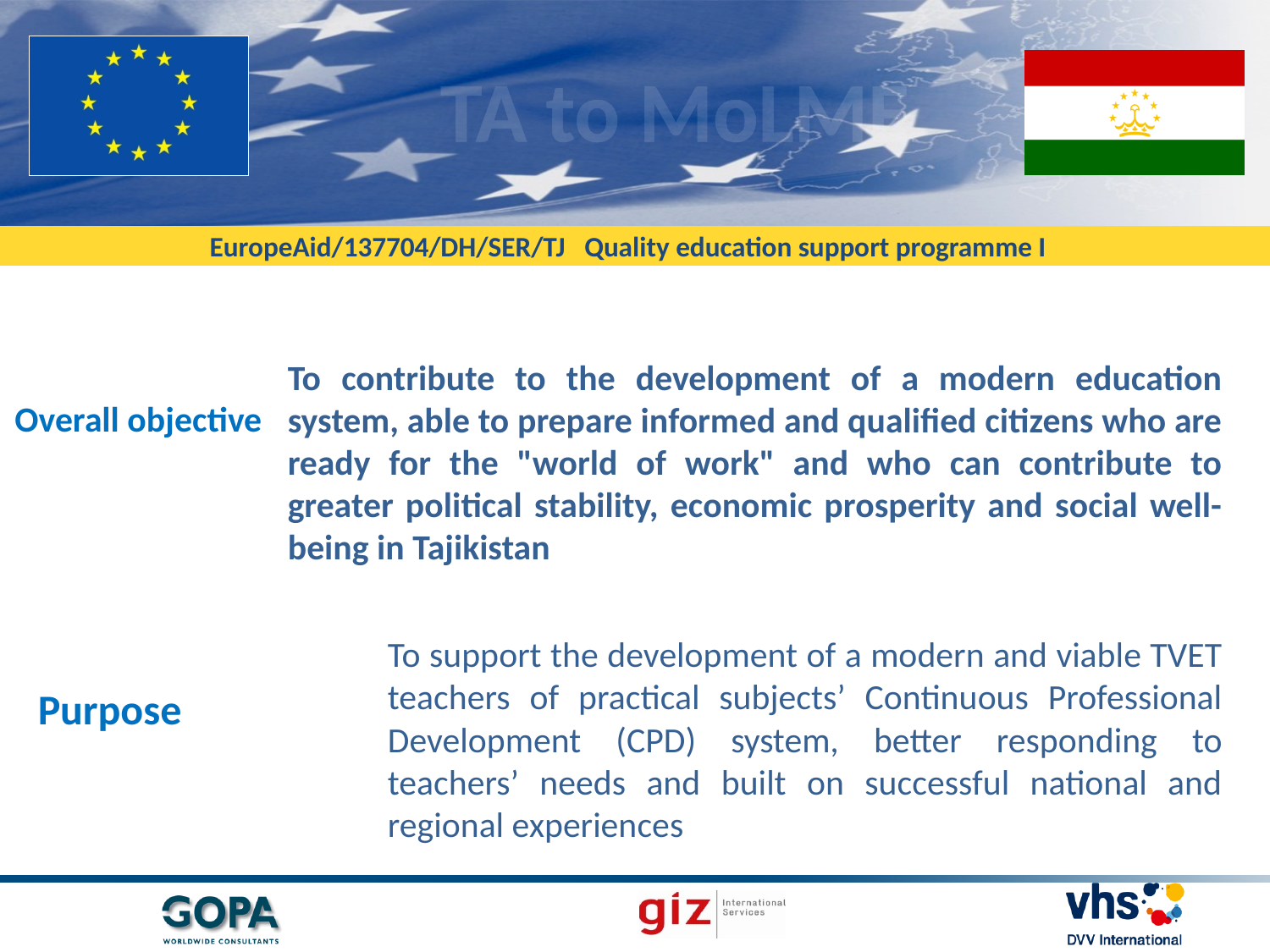

# To contribute to the development of a modern education system, able to prepare informed and qualified citizens who are ready for the "world of work" and who can contribute to greater political stability, economic prosperity and social well-being in Tajikistan
Overall objective
To support the development of a modern and viable TVET teachers of practical subjects’ Continuous Professional Development (CPD) system, better responding to teachers’ needs and built on successful national and regional experiences
 Purpose